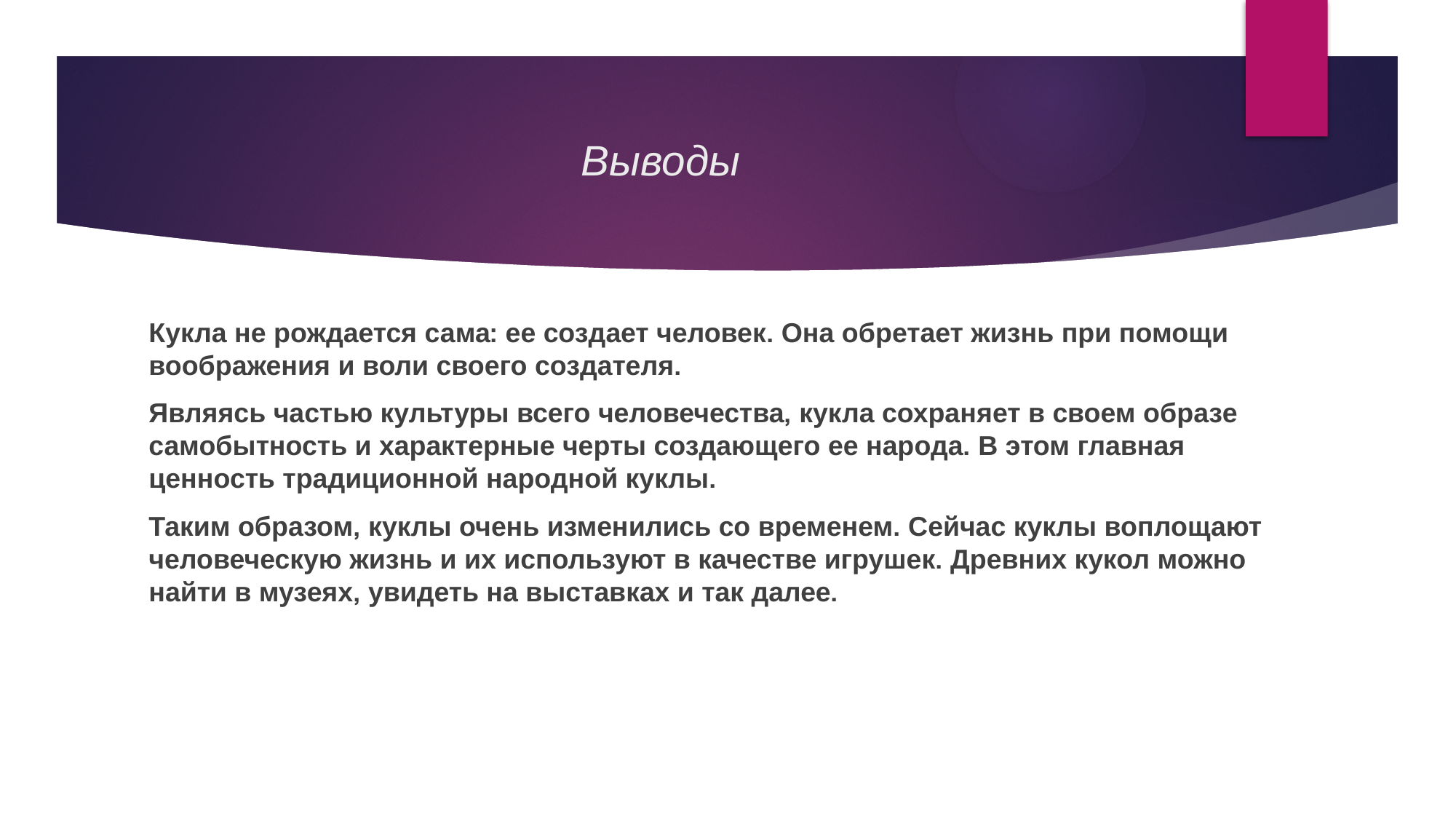

# Выводы
Кукла не рождается сама: ее создает человек. Она обретает жизнь при помощи воображения и воли своего создателя.
Являясь частью культуры всего человечества, кукла сохраняет в своем образе самобытность и характерные черты создающего ее народа. В этом главная ценность традиционной народной куклы.
Таким образом, куклы очень изменились со временем. Сейчас куклы воплощают человеческую жизнь и их используют в качестве игрушек. Древних кукол можно найти в музеях, увидеть на выставках и так далее.